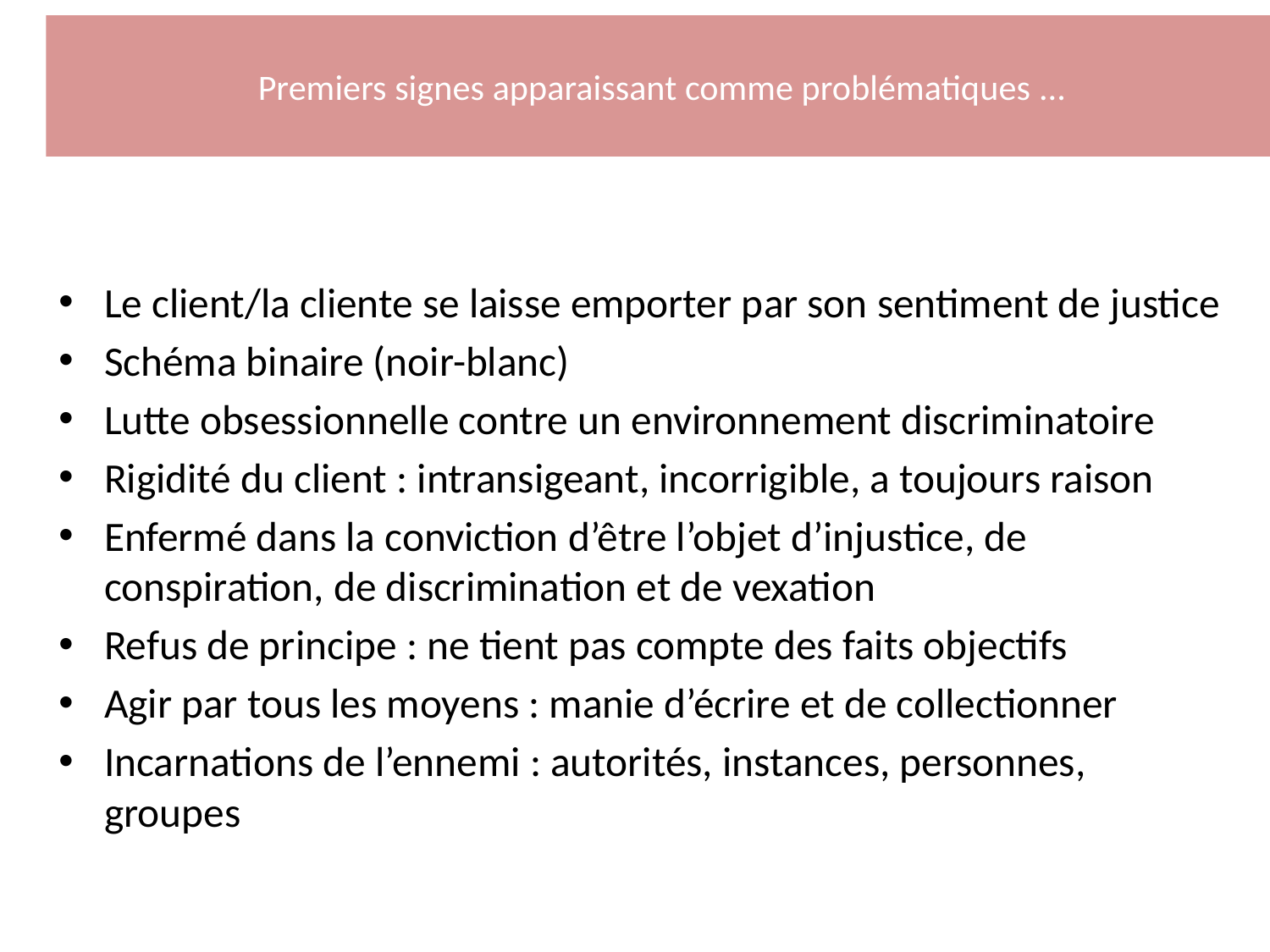

# Premiers signes apparaissant comme problématiques ...
Le client/la cliente se laisse emporter par son sentiment de justice
Schéma binaire (noir-blanc)
Lutte obsessionnelle contre un environnement discriminatoire
Rigidité du client : intransigeant, incorrigible, a toujours raison
Enfermé dans la conviction d’être l’objet d’injustice, de conspiration, de discrimination et de vexation
Refus de principe : ne tient pas compte des faits objectifs
Agir par tous les moyens : manie d’écrire et de collectionner
Incarnations de l’ennemi : autorités, instances, personnes, groupes